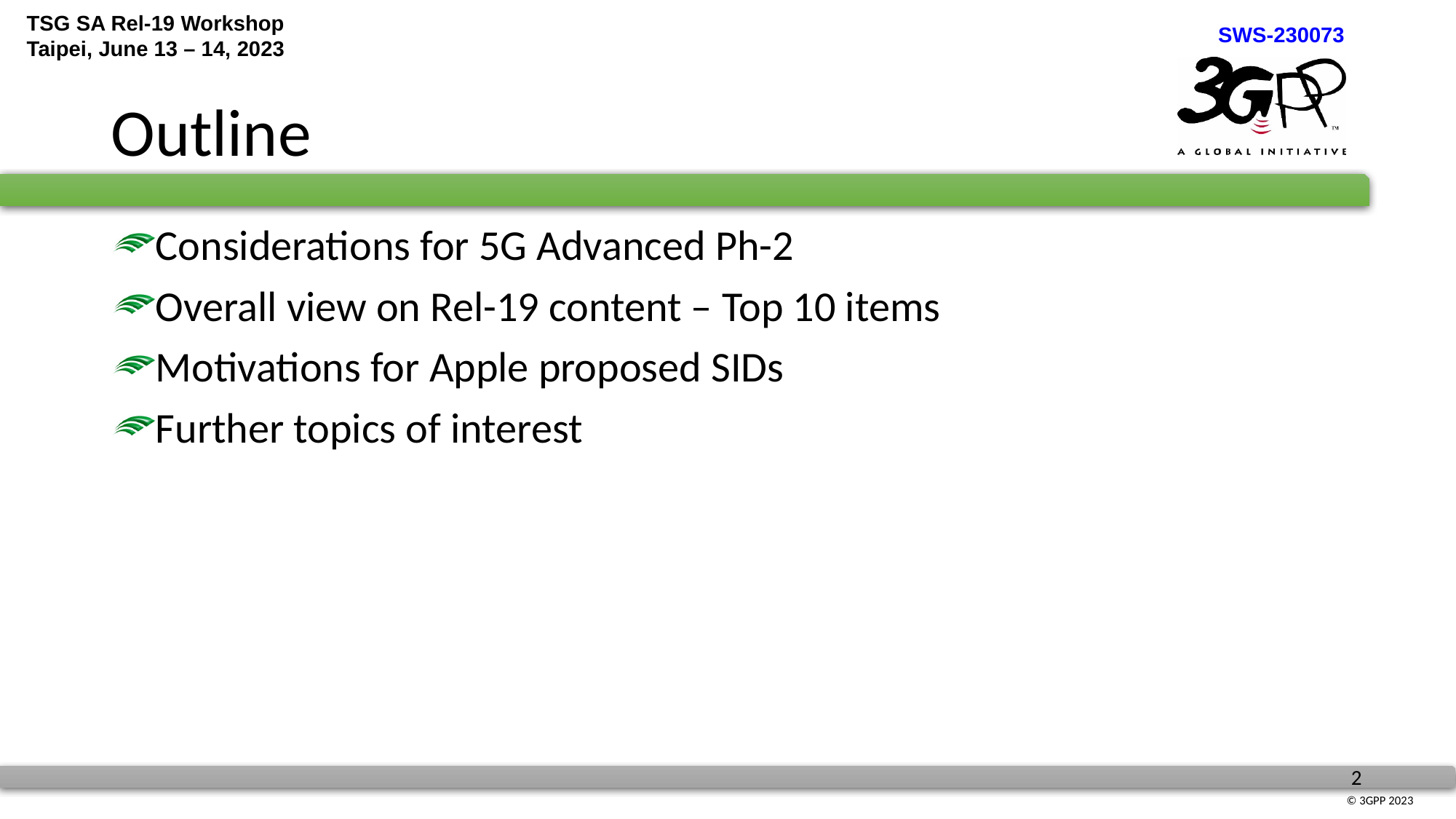

# Outline
Considerations for 5G Advanced Ph-2
Overall view on Rel-19 content – Top 10 items
Motivations for Apple proposed SIDs
Further topics of interest